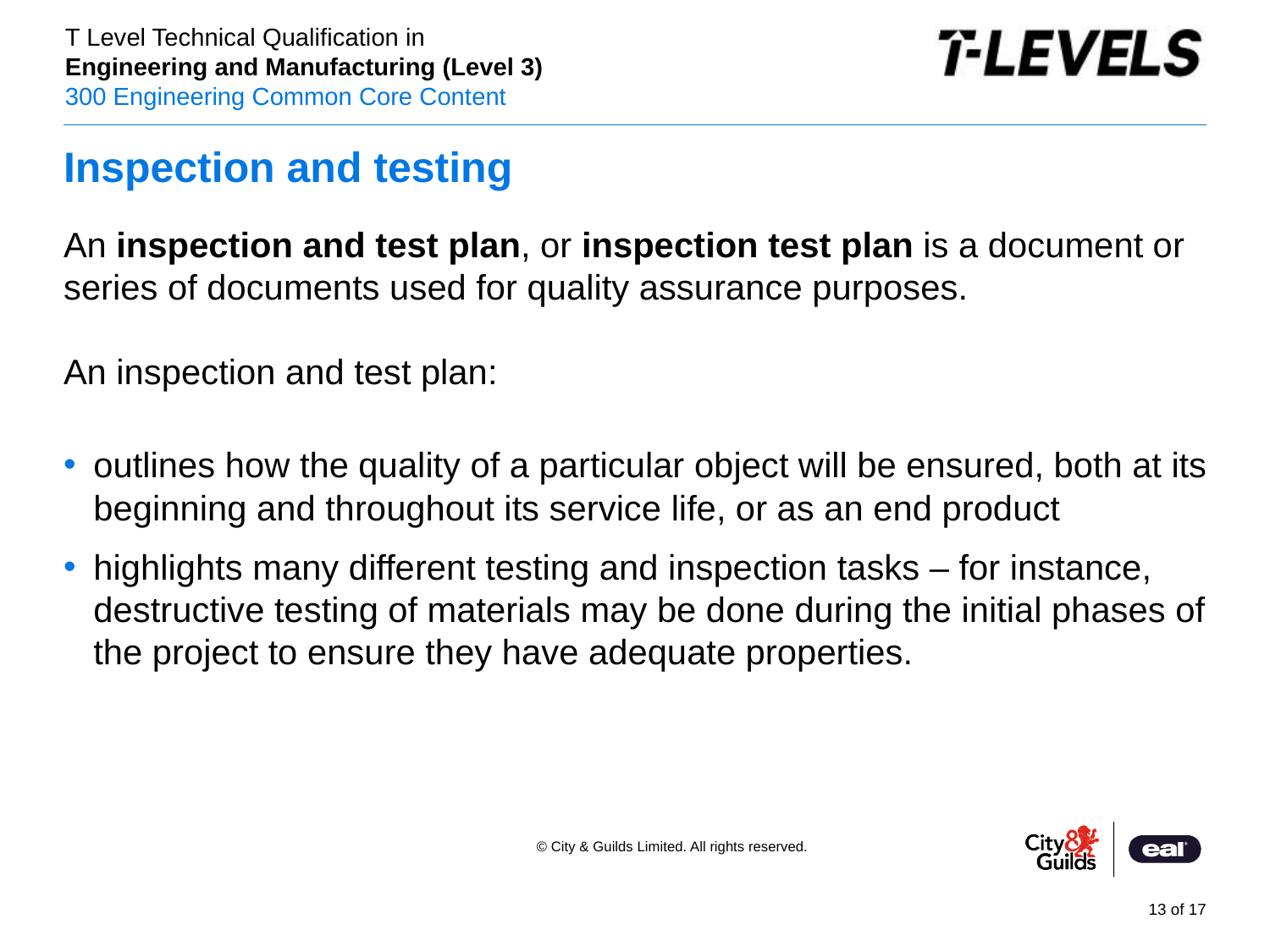

# Inspection and testing
An inspection and test plan, or inspection test plan is a document or series of documents used for quality assurance purposes.

An inspection and test plan:

outlines how the quality of a particular object will be ensured, both at its beginning and throughout its service life, or as an end product
highlights many different testing and inspection tasks – for instance, destructive testing of materials may be done during the initial phases of the project to ensure they have adequate properties.